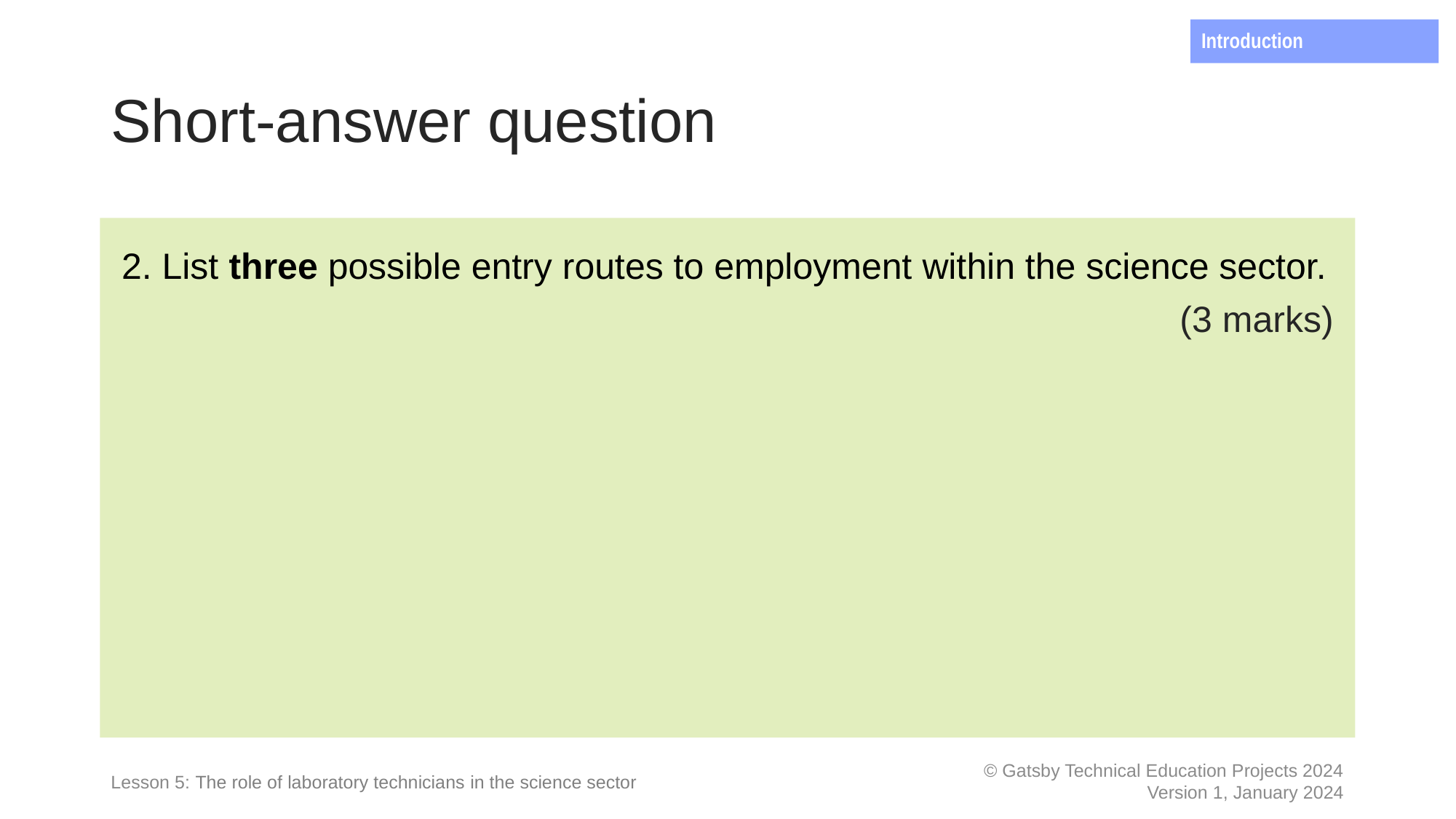

Introduction
# Short-answer question
2. List three possible entry routes to employment within the science sector.
(3 marks)

List the reasons for your decision.
Lesson 5: The role of laboratory technicians in the science sector